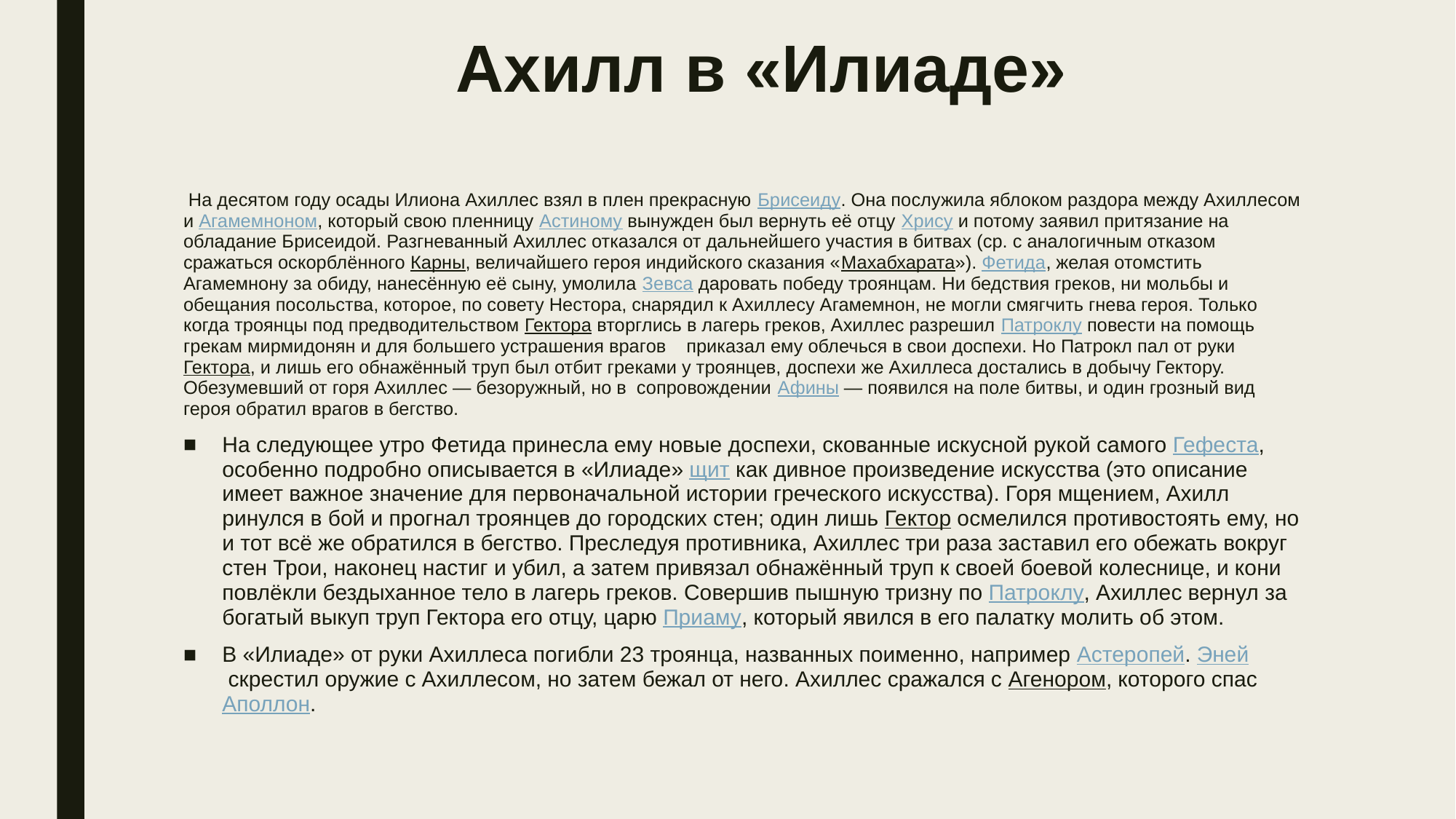

# Ахилл в «Илиаде»
 На десятом году осады Илиона Ахиллес взял в плен прекрасную Брисеиду. Она послужила яблоком раздора между Ахиллесом и Агамемноном, который свою пленницу Астиному вынужден был вернуть её отцу Хрису и потому заявил притязание на обладание Брисеидой. Разгневанный Ахиллес отказался от дальнейшего участия в битвах (ср. с аналогичным отказом сражаться оскорблённого Карны, величайшего героя индийского сказания «Махабхарата»). Фетида, желая отомстить Агамемнону за обиду, нанесённую её сыну, умолила Зевса даровать победу троянцам. Ни бедствия греков, ни мольбы и обещания посольства, которое, по совету Нестора, снарядил к Ахиллесу Агамемнон, не могли смягчить гнева героя. Только когда троянцы под предводительством Гектора вторглись в лагерь греков, Ахиллес разрешил Патроклу повести на помощь грекам мирмидонян и для большего устрашения врагов    приказал ему облечься в свои доспехи. Но Патрокл пал от руки Гектора, и лишь его обнажённый труп был отбит греками у троянцев, доспехи же Ахиллеса достались в добычу Гектору. Обезумевший от горя Ахиллес — безоружный, но в  сопровождении Афины — появился на поле битвы, и один грозный вид героя обратил врагов в бегство.
На следующее утро Фетида принесла ему новые доспехи, скованные искусной рукой самого Гефеста, особенно подробно описывается в «Илиаде» щит как дивное произведение искусства (это описание имеет важное значение для первоначальной истории греческого искусства). Горя мщением, Ахилл ринулся в бой и прогнал троянцев до городских стен; один лишь Гектор осмелился противостоять ему, но и тот всё же обратился в бегство. Преследуя противника, Ахиллес три раза заставил его обежать вокруг стен Трои, наконец настиг и убил, а затем привязал обнажённый труп к своей боевой колеснице, и кони повлёкли бездыханное тело в лагерь греков. Совершив пышную тризну по Патроклу, Ахиллес вернул за богатый выкуп труп Гектора его отцу, царю Приаму, который явился в его палатку молить об этом.
В «Илиаде» от руки Ахиллеса погибли 23 троянца, названных поименно, например Астеропей. Эней скрестил оружие с Ахиллесом, но затем бежал от него. Ахиллес сражался с Агенором, которого спас Аполлон.